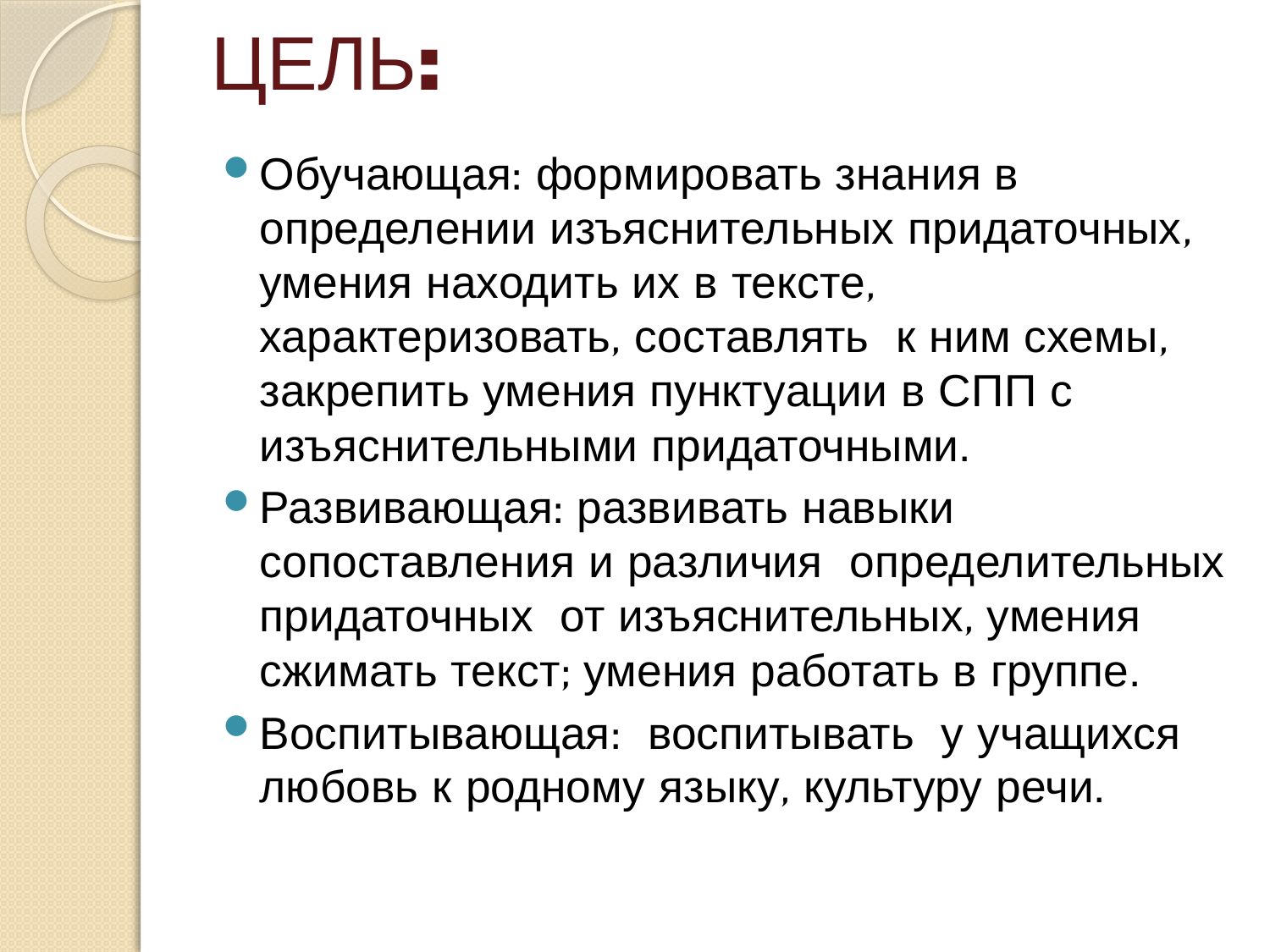

# ЦЕЛЬ:
Обучающая: формировать знания в определении изъяснительных придаточных, умения находить их в тексте, характеризовать, составлять  к ним схемы, закрепить умения пунктуации в СПП с изъяснительными придаточными.
Развивающая: развивать навыки сопоставления и различия  определительных придаточных  от изъяснительных, умения сжимать текст; умения работать в группе.
Воспитывающая:  воспитывать  у учащихся любовь к родному языку, культуру речи.